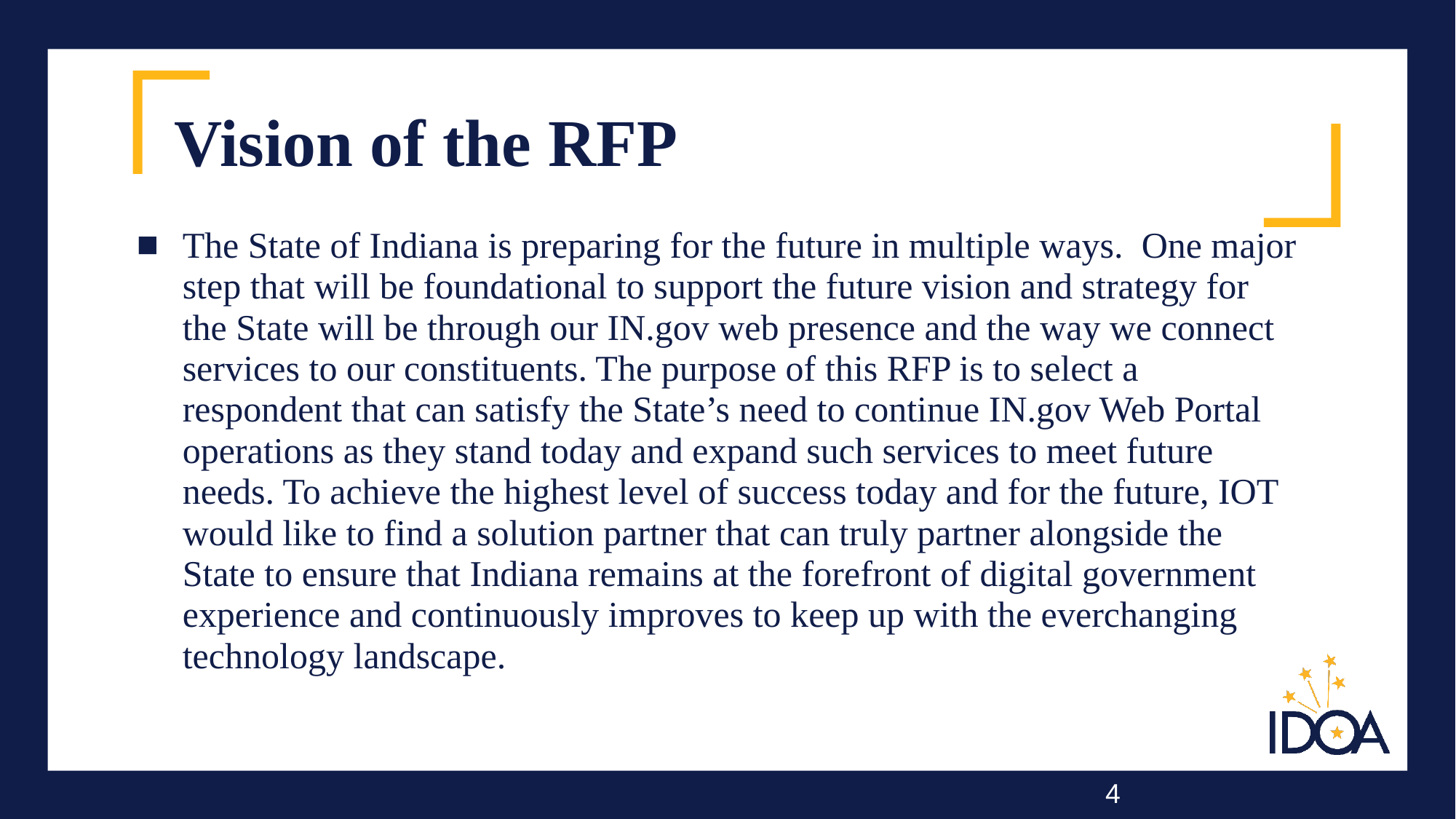

# Vision of the RFP
The State of Indiana is preparing for the future in multiple ways.  One major step that will be foundational to support the future vision and strategy for the State will be through our IN.gov web presence and the way we connect services to our constituents. The purpose of this RFP is to select a respondent that can satisfy the State’s need to continue IN.gov Web Portal operations as they stand today and expand such services to meet future needs. To achieve the highest level of success today and for the future, IOT would like to find a solution partner that can truly partner alongside the State to ensure that Indiana remains at the forefront of digital government experience and continuously improves to keep up with the everchanging technology landscape.
4